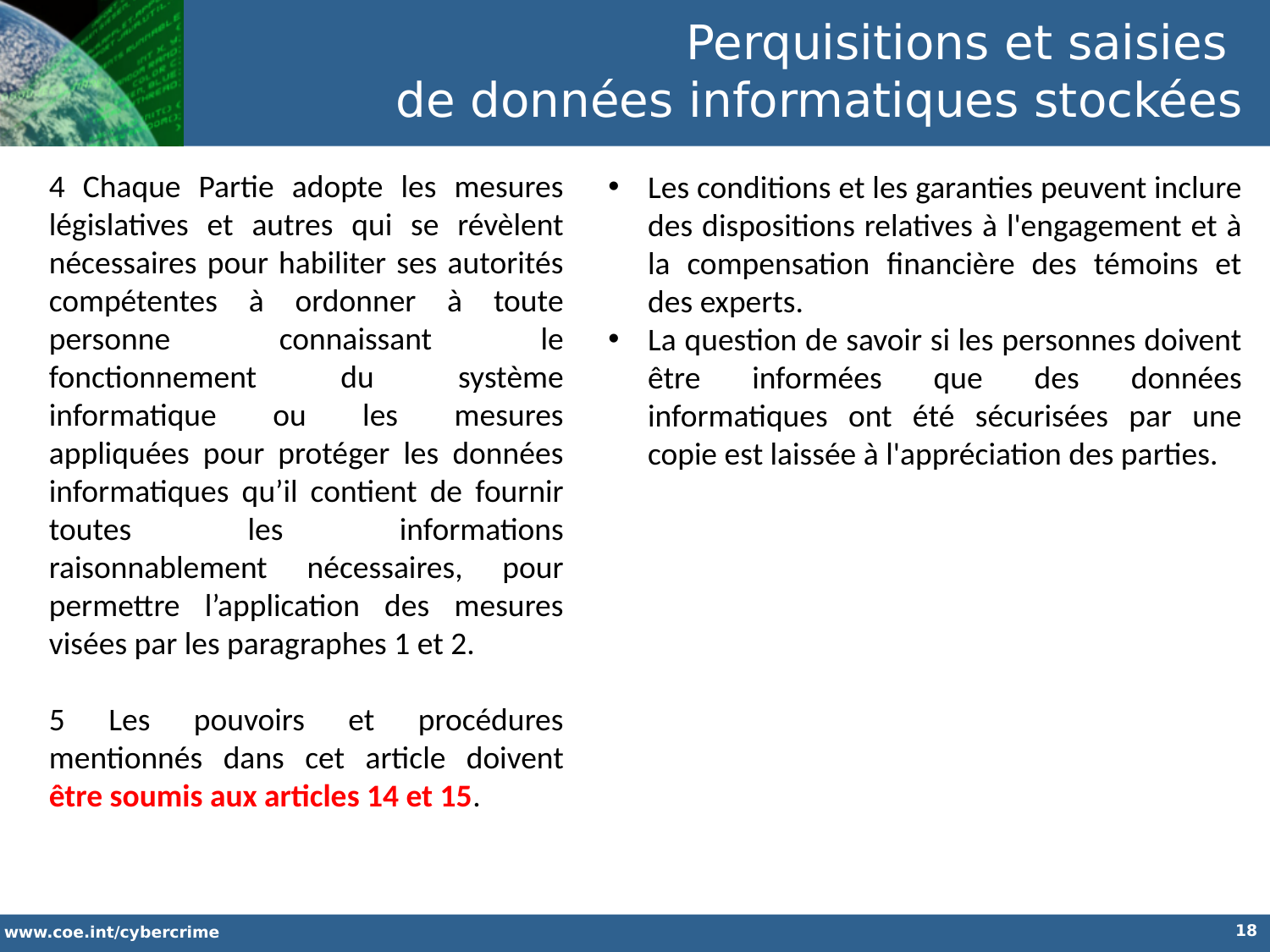

Perquisitions et saisies
de données informatiques stockées
4 Chaque Partie adopte les mesures législatives et autres qui se révèlent nécessaires pour habiliter ses autorités compétentes à ordonner à toute personne connaissant le fonctionnement du système informatique ou les mesures appliquées pour protéger les données informatiques qu’il contient de fournir toutes les informations raisonnablement nécessaires, pour permettre l’application des mesures visées par les paragraphes 1 et 2.

5 Les pouvoirs et procédures mentionnés dans cet article doivent être soumis aux articles 14 et 15.
Les conditions et les garanties peuvent inclure des dispositions relatives à l'engagement et à la compensation financière des témoins et des experts.
La question de savoir si les personnes doivent être informées que des données informatiques ont été sécurisées par une copie est laissée à l'appréciation des parties.